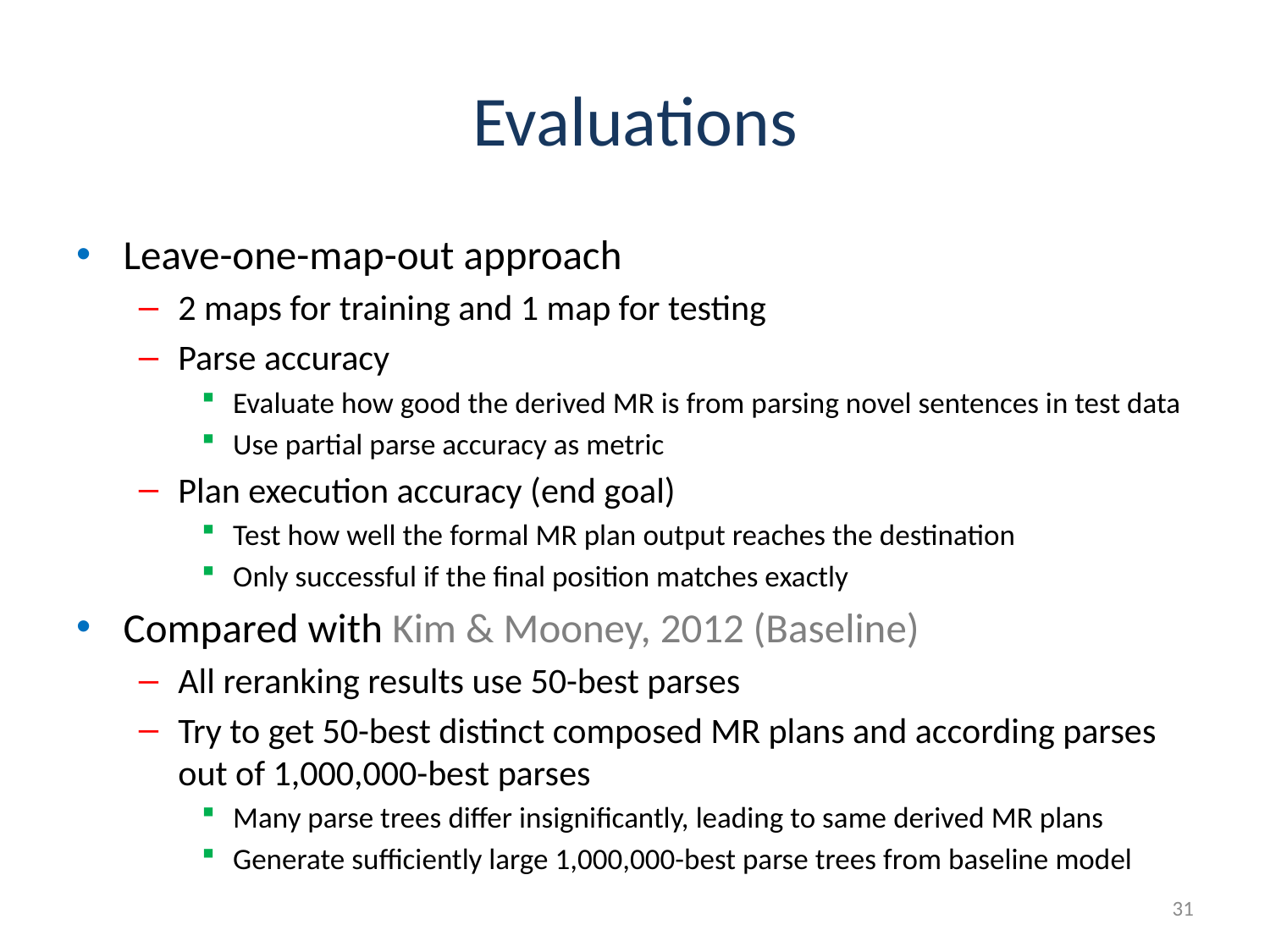

# Evaluations
Leave-one-map-out approach
2 maps for training and 1 map for testing
Parse accuracy
Evaluate how good the derived MR is from parsing novel sentences in test data
Use partial parse accuracy as metric
Plan execution accuracy (end goal)
Test how well the formal MR plan output reaches the destination
Only successful if the final position matches exactly
Compared with Kim & Mooney, 2012 (Baseline)
All reranking results use 50-best parses
Try to get 50-best distinct composed MR plans and according parses out of 1,000,000-best parses
Many parse trees differ insignificantly, leading to same derived MR plans
Generate sufficiently large 1,000,000-best parse trees from baseline model
31